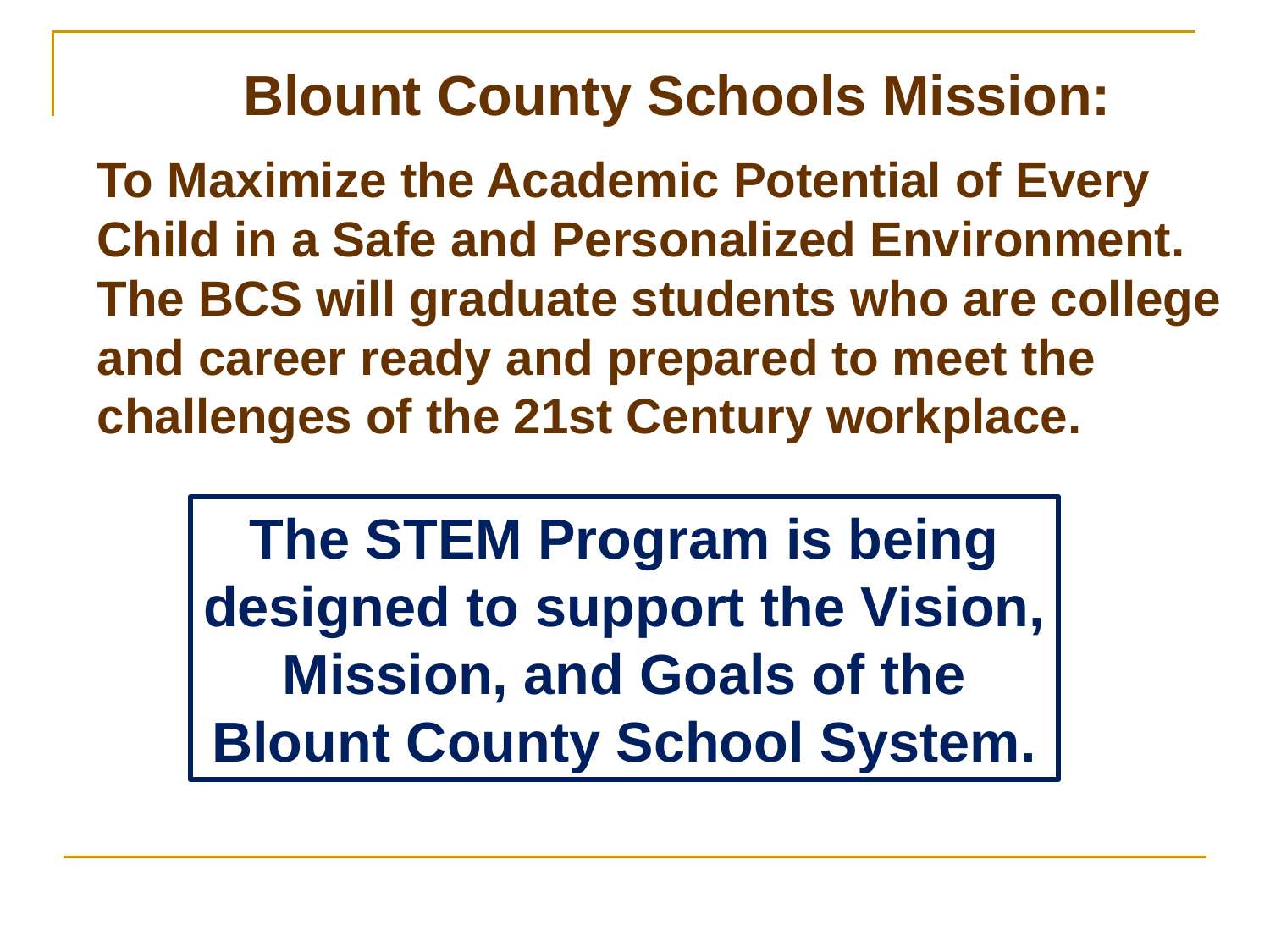

Blount County Schools Mission:

To Maximize the Academic Potential of Every Child in a Safe and Personalized Environment. The BCS will graduate students who are college and career ready and prepared to meet the challenges of the 21st Century workplace.
The STEM Program is being designed to support the Vision, Mission, and Goals of the Blount County School System.